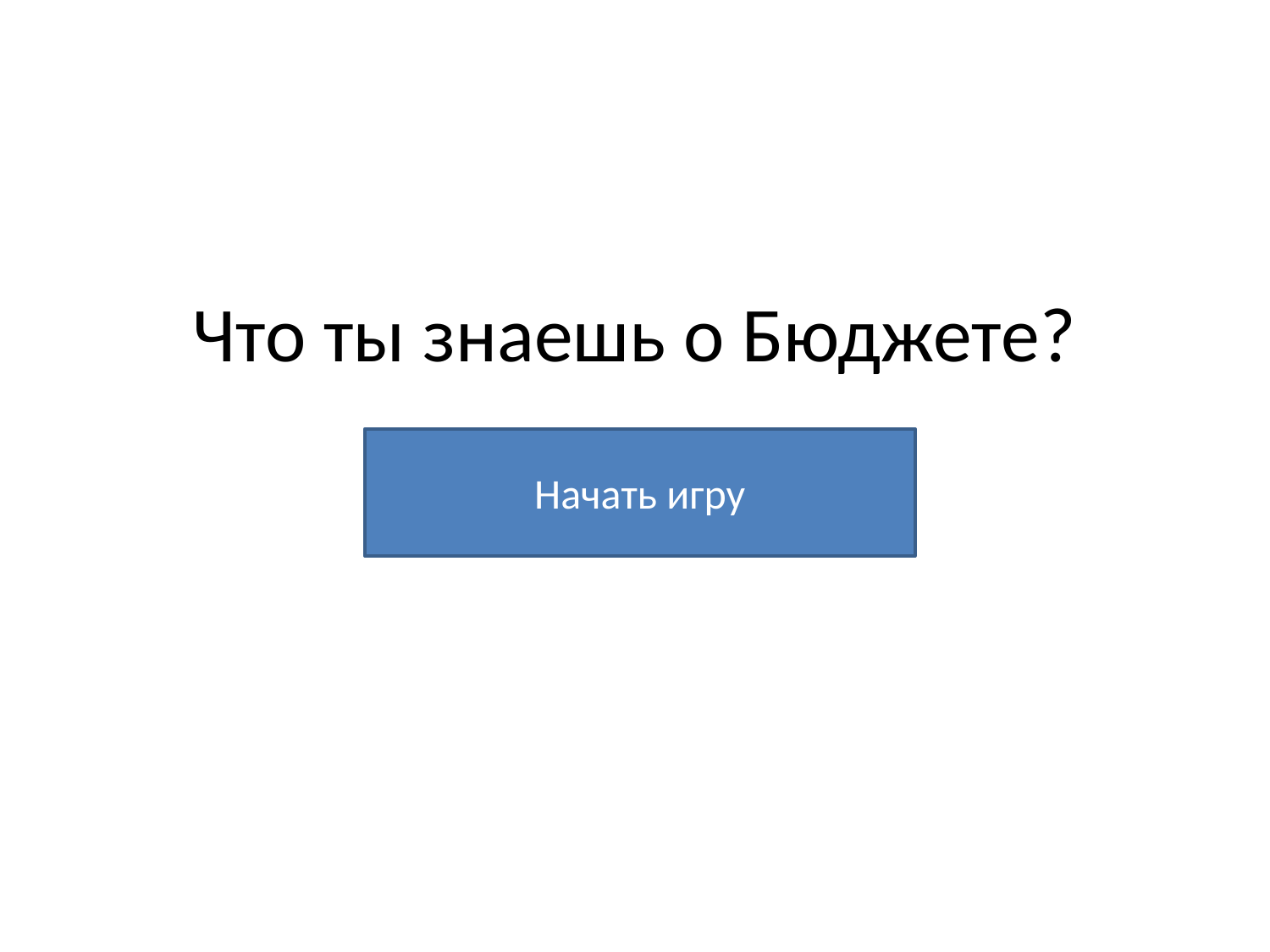

# Что ты знаешь о Бюджете?
Начать игру